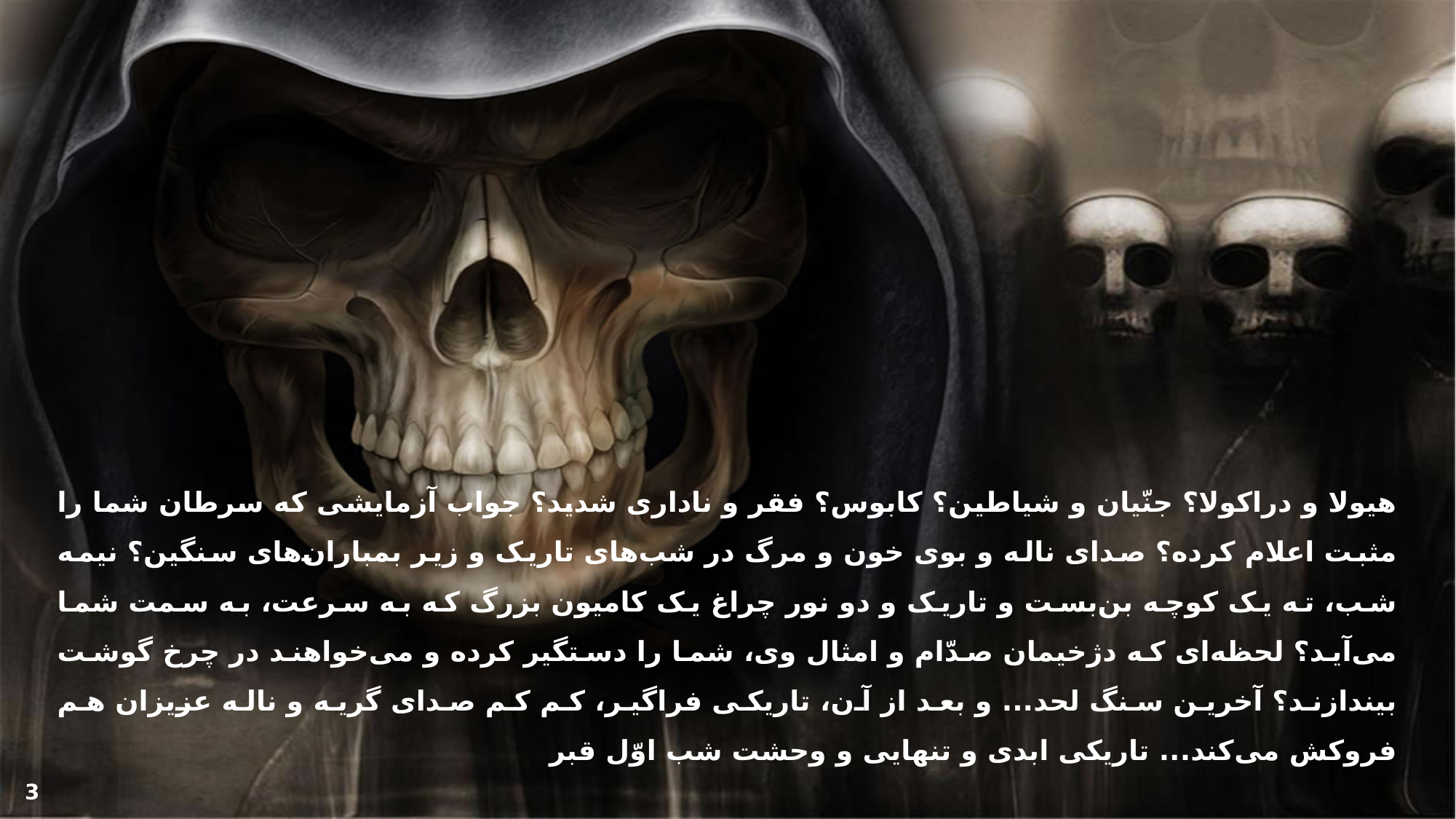

هیولا و دراکولا؟ جنّیان و شیاطین؟ کابوس؟ فقر و ناداری شدید؟ جواب آزمایشی که سرطان شما را مثبت اعلام کرده؟ صدای ناله و بوی خون و مرگ در شب‌های تاریک و زیر بمباران‌های سنگین؟ نیمه شب، ته یک کوچه بن‌بست و تاریک و دو نور چراغ یک کامیون بزرگ که به سرعت، به سمت شما می‌آید؟ لحظه‌ای که دژخیمان صدّام و امثال وی، شما را دستگیر کرده و می‌خواهند در چرخ گوشت بیندازند؟ آخرین سنگ لحد... و بعد از آن، تاریکی فراگیر، کم کم صدای گریه و ناله عزیزان هم فروکش می‌کند... تاریکی ابدی و تنهایی و وحشت شب اوّل قبر